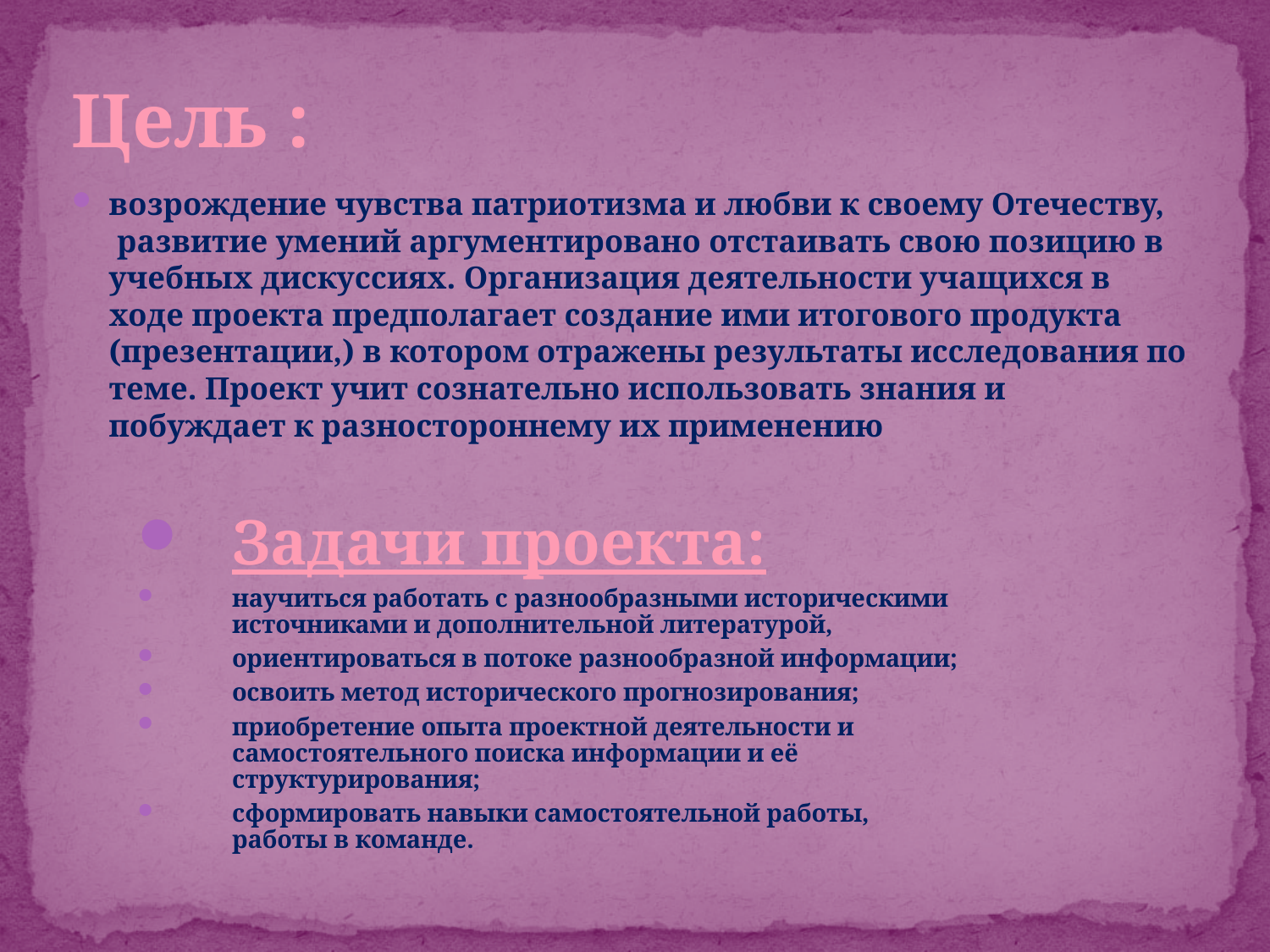

# Цель :
возрождение чувства патриотизма и любви к своему Отечеству,
 развитие умений аргументировано отстаивать свою позицию в учебных дискуссиях. Организация деятельности учащихся в ходе проекта предполагает создание ими итогового продукта (презентации,) в котором отражены результаты исследования по теме. Проект учит сознательно использовать знания и побуждает к разностороннему их применению
Задачи проекта:
научиться работать с разнообразными историческими источниками и дополнительной литературой,
ориентироваться в потоке разнообразной информации;
освоить метод исторического прогнозирования;
приобретение опыта проектной деятельности и самостоятельного поиска информации и её структурирования;
сформировать навыки самостоятельной работы, работы в команде.